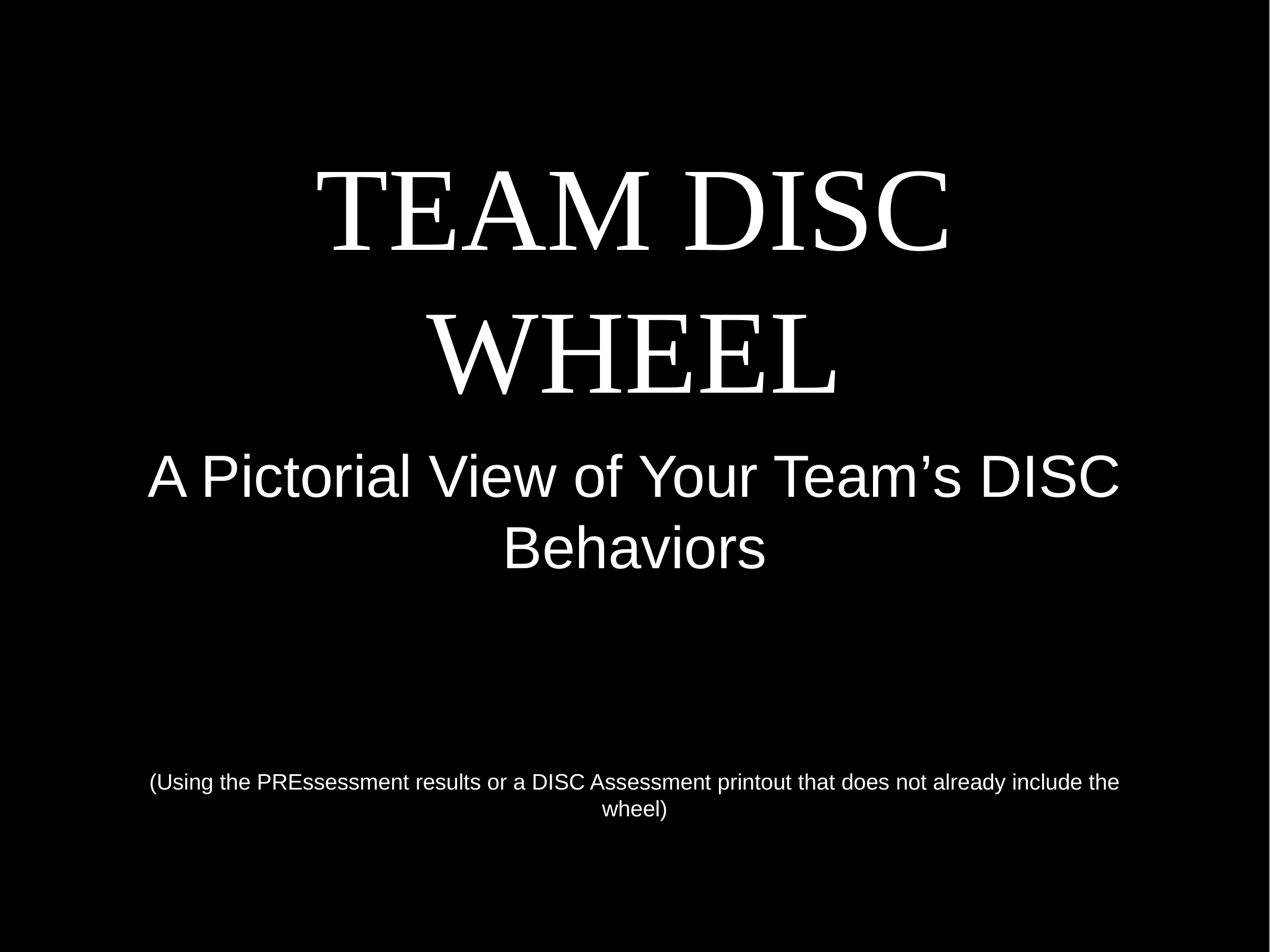

# TEAM DISC WHEEL
A Pictorial View of Your Team’s DISC Behaviors

(Using the PREssessment results or a DISC Assessment printout that does not already include the wheel)